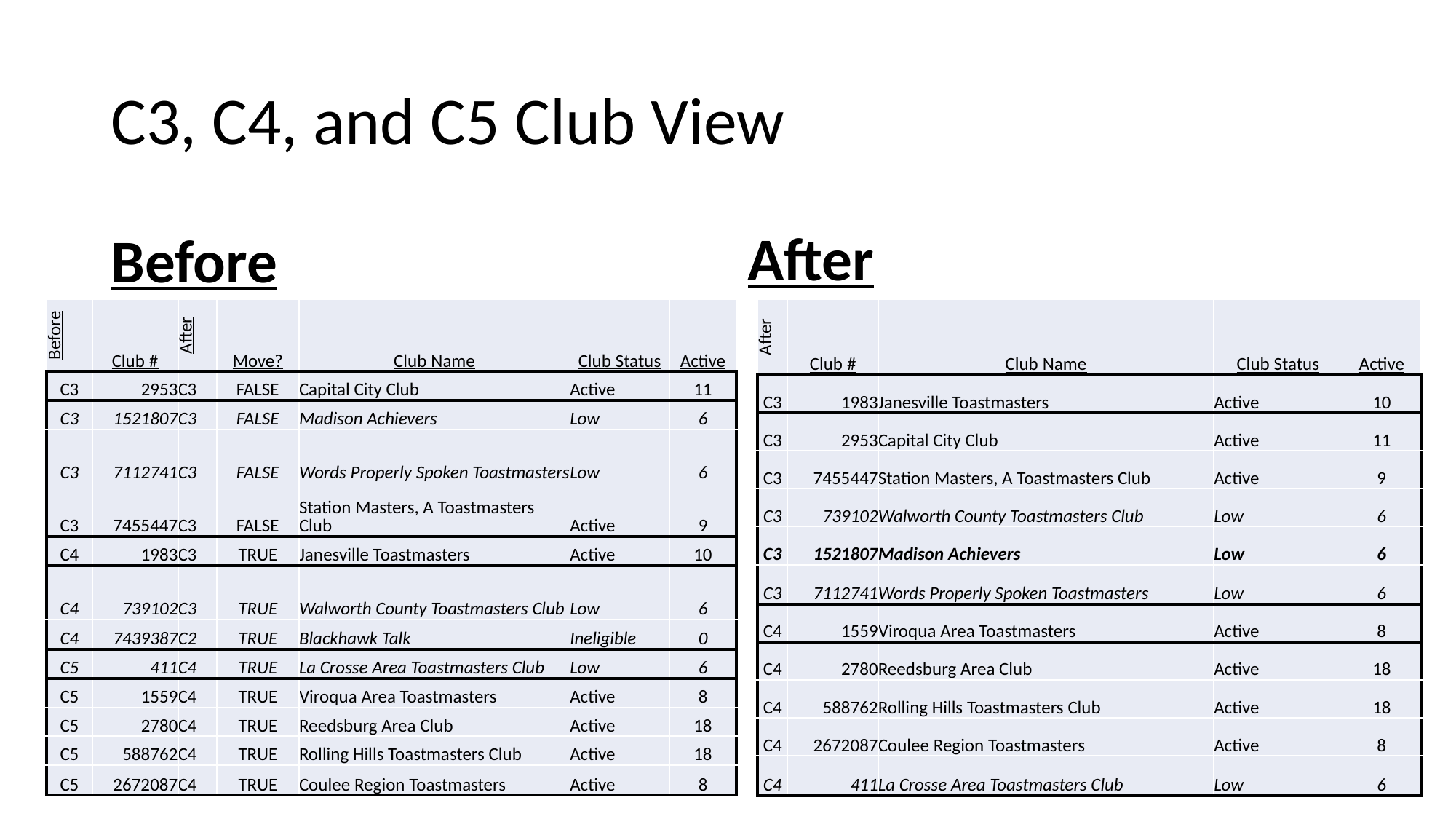

# C3, C4, and C5 Club View
Before
After
| Before | Club # | After | Move? | Club Name | Club Status | Active |
| --- | --- | --- | --- | --- | --- | --- |
| C3 | 2953 | C3 | FALSE | Capital City Club | Active | 11 |
| C3 | 1521807 | C3 | FALSE | Madison Achievers | Low | 6 |
| C3 | 7112741 | C3 | FALSE | Words Properly Spoken Toastmasters | Low | 6 |
| C3 | 7455447 | C3 | FALSE | Station Masters, A Toastmasters Club | Active | 9 |
| C4 | 1983 | C3 | TRUE | Janesville Toastmasters | Active | 10 |
| C4 | 739102 | C3 | TRUE | Walworth County Toastmasters Club | Low | 6 |
| C4 | 7439387 | C2 | TRUE | Blackhawk Talk | Ineligible | 0 |
| C5 | 411 | C4 | TRUE | La Crosse Area Toastmasters Club | Low | 6 |
| C5 | 1559 | C4 | TRUE | Viroqua Area Toastmasters | Active | 8 |
| C5 | 2780 | C4 | TRUE | Reedsburg Area Club | Active | 18 |
| C5 | 588762 | C4 | TRUE | Rolling Hills Toastmasters Club | Active | 18 |
| C5 | 2672087 | C4 | TRUE | Coulee Region Toastmasters | Active | 8 |
| After | Club # | Club Name | Club Status | Active |
| --- | --- | --- | --- | --- |
| C3 | 1983 | Janesville Toastmasters | Active | 10 |
| C3 | 2953 | Capital City Club | Active | 11 |
| C3 | 7455447 | Station Masters, A Toastmasters Club | Active | 9 |
| C3 | 739102 | Walworth County Toastmasters Club | Low | 6 |
| C3 | 1521807 | Madison Achievers | Low | 6 |
| C3 | 7112741 | Words Properly Spoken Toastmasters | Low | 6 |
| C4 | 1559 | Viroqua Area Toastmasters | Active | 8 |
| C4 | 2780 | Reedsburg Area Club | Active | 18 |
| C4 | 588762 | Rolling Hills Toastmasters Club | Active | 18 |
| C4 | 2672087 | Coulee Region Toastmasters | Active | 8 |
| C4 | 411 | La Crosse Area Toastmasters Club | Low | 6 |